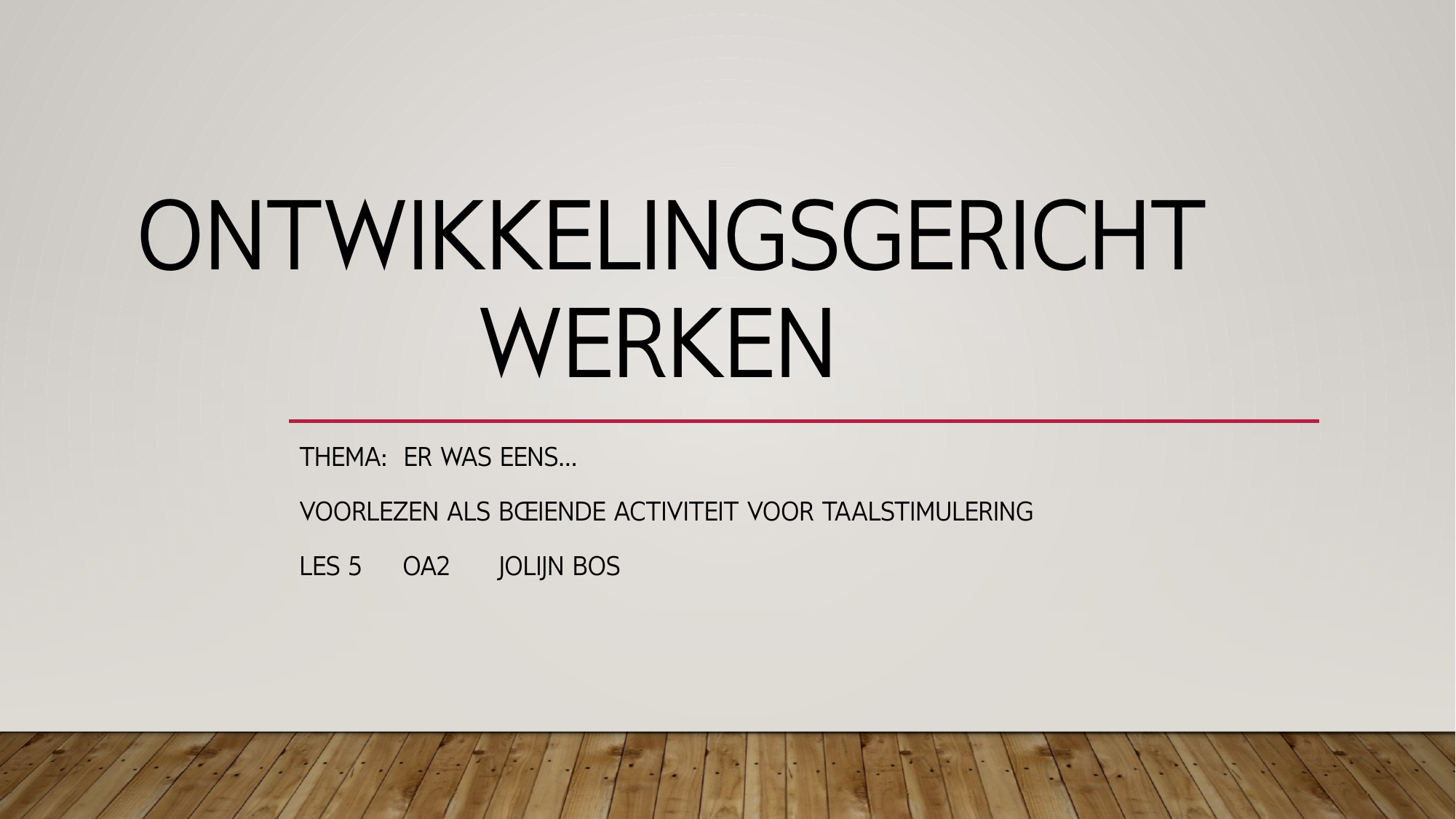

# Ontwikkelingsgericht werken
Thema:  Er was eens…
Voorlezen als boeiende activiteit voor taalstimulering
Les 5     OA2      Jolijn Bos